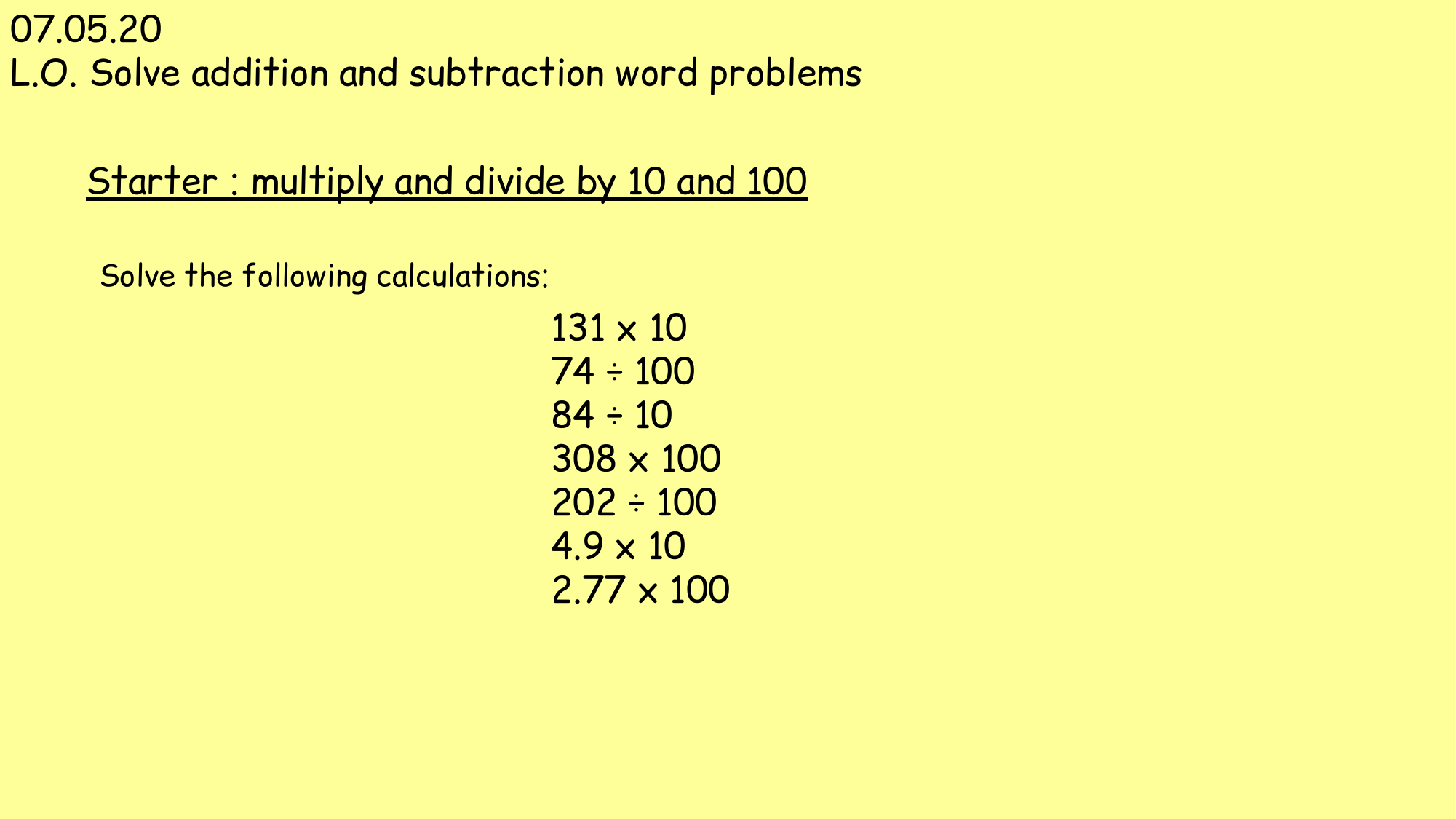

07.05.20
L.O. Solve addition and subtraction word problems
Starter : multiply and divide by 10 and 100
Solve the following calculations:
131 x 10
74 ÷ 100
84 ÷ 10
308 x 100
202 ÷ 100
4.9 x 10
2.77 x 100